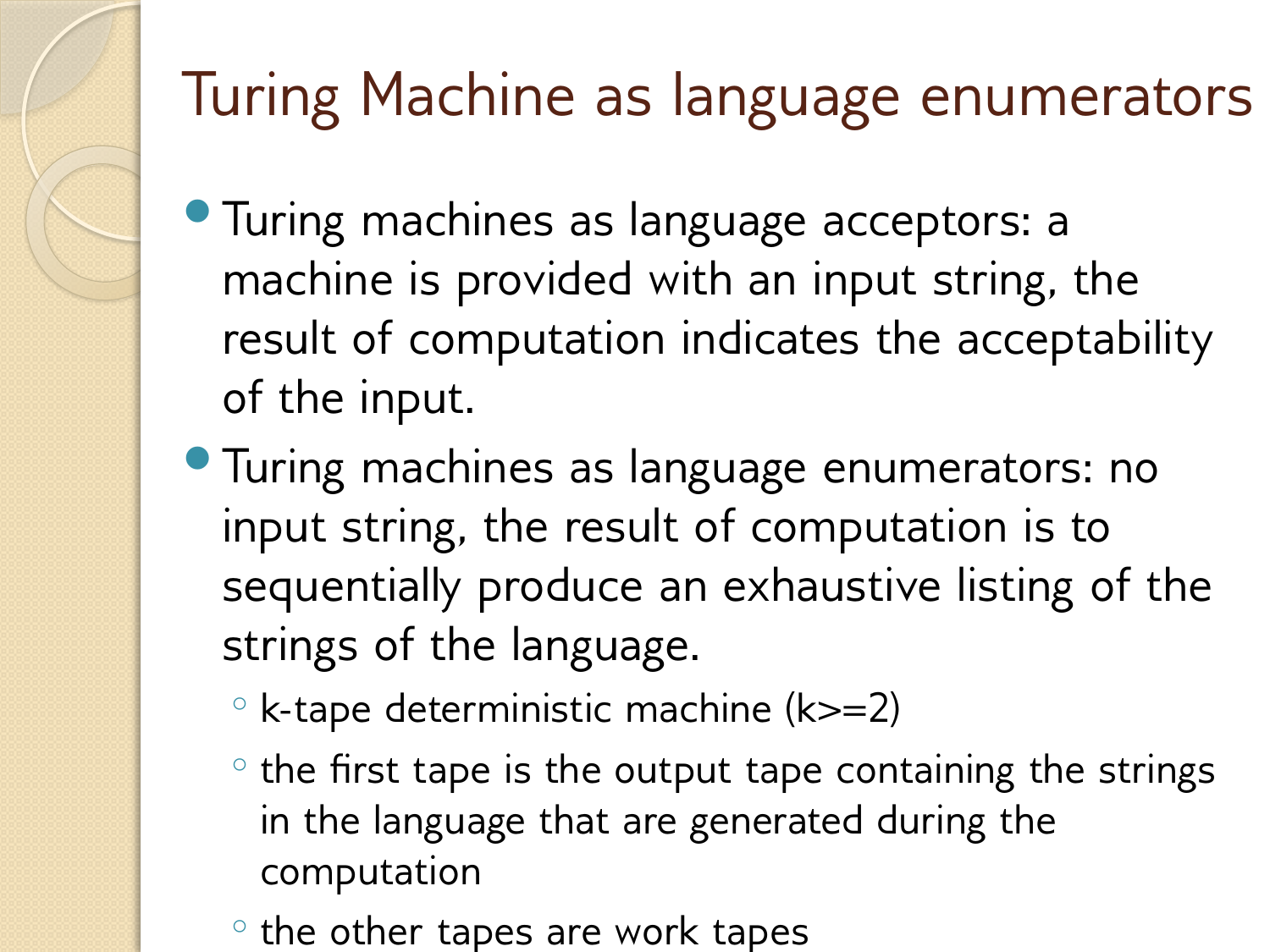

# Turing Machine as language enumerators
Turing machines as language acceptors: a machine is provided with an input string, the result of computation indicates the acceptability of the input.
Turing machines as language enumerators: no input string, the result of computation is to sequentially produce an exhaustive listing of the strings of the language.
k-tape deterministic machine (k>=2)
the first tape is the output tape containing the strings in the language that are generated during the computation
the other tapes are work tapes